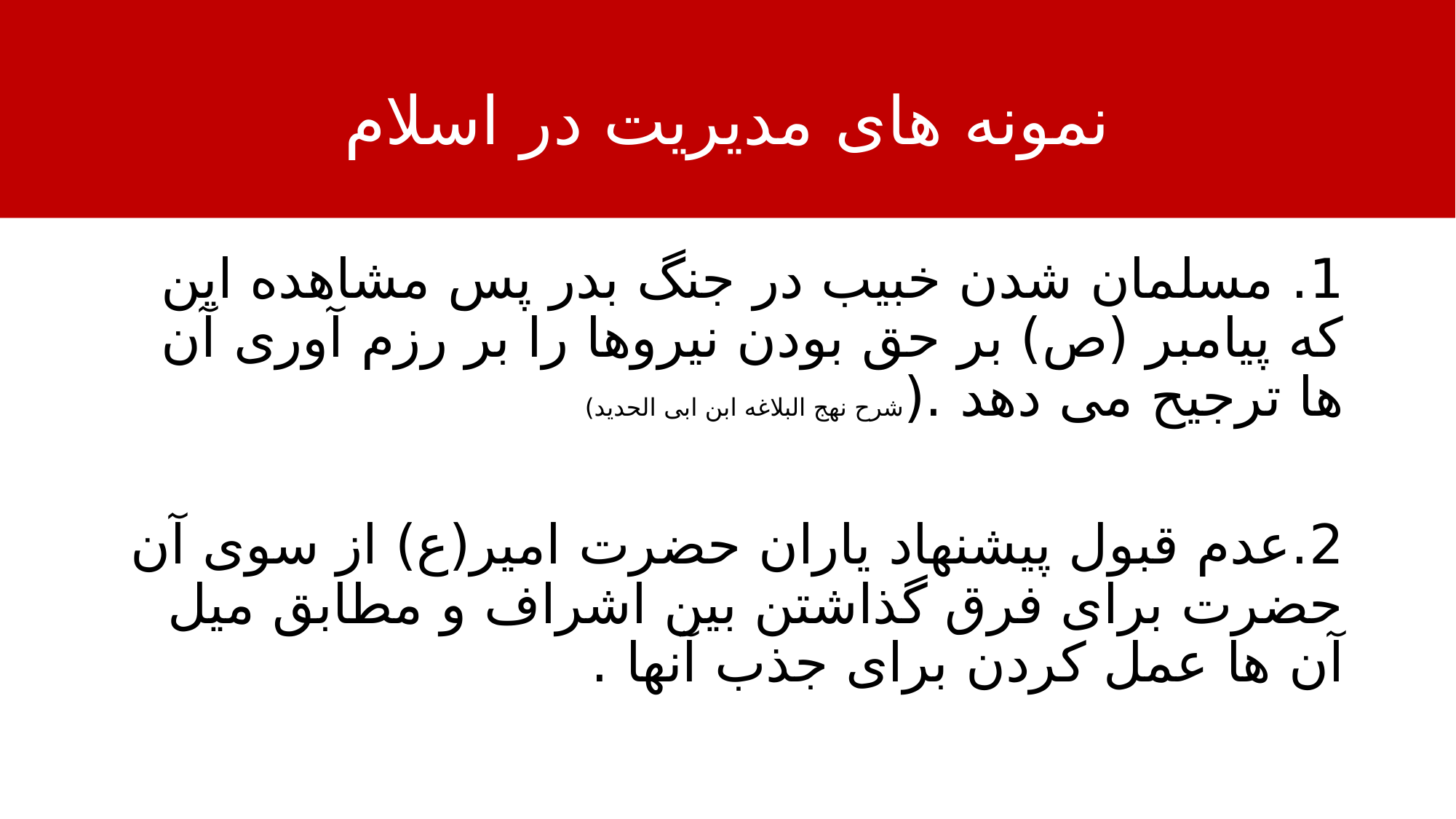

# نمونه های مدیریت در اسلام
1. مسلمان شدن خبیب در جنگ بدر پس مشاهده این که پیامبر (ص) بر حق بودن نیروها را بر رزم آوری آن ها ترجیح می دهد .(شرح نهج البلاغه ابن ابی الحدید)

2.عدم قبول پیشنهاد یاران حضرت امیر(ع) از سوی آن حضرت برای فرق گذاشتن بین اشراف و مطابق میل آن ها عمل کردن برای جذب آنها .